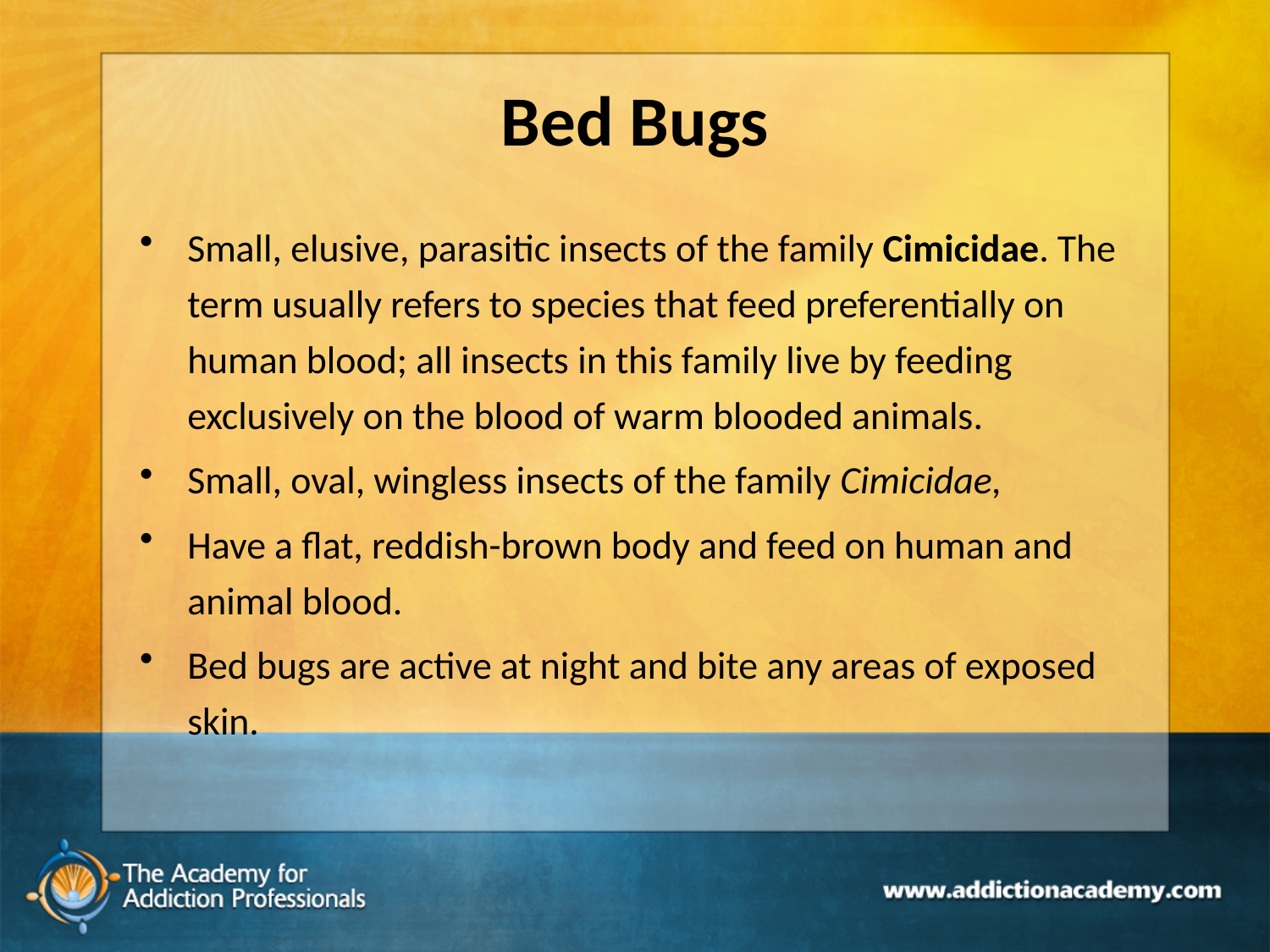

# Bed Bugs
Small, elusive, parasitic insects of the family Cimicidae. The term usually refers to species that feed preferentially on human blood; all insects in this family live by feeding exclusively on the blood of warm blooded animals.
Small, oval, wingless insects of the family Cimicidae,
Have a flat, reddish-brown body and feed on human and animal blood.
Bed bugs are active at night and bite any areas of exposed skin.